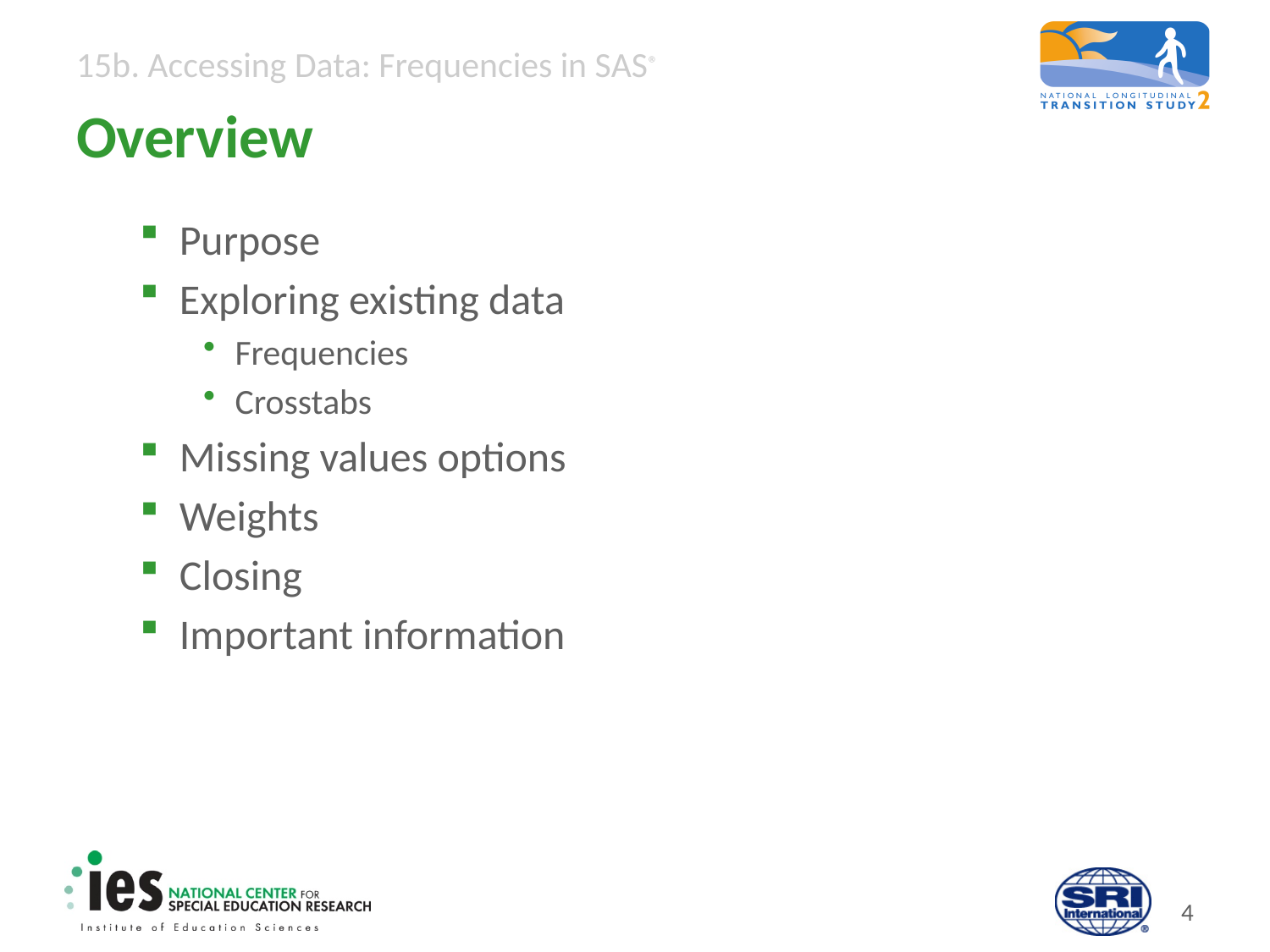

# Overview
Purpose
Exploring existing data
Frequencies
Crosstabs
Missing values options
Weights
Closing
Important information
4